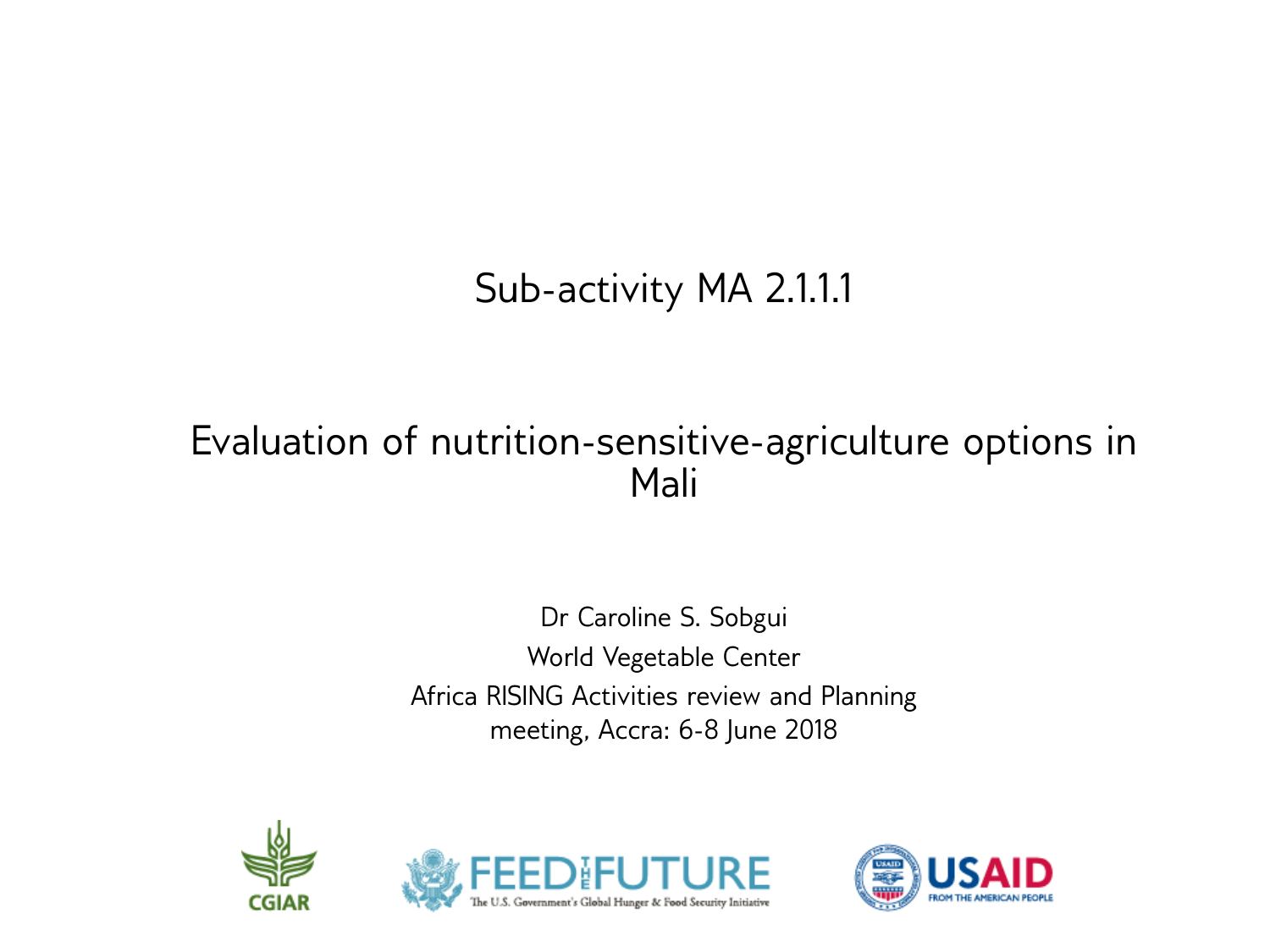

Sub-activity MA 2.1.1.1

Evaluation of nutrition-sensitive-agriculture options in Mali
Dr Caroline S. Sobgui
World Vegetable Center
Africa RISING Activities review and Planning meeting, Accra: 6-8 June 2018